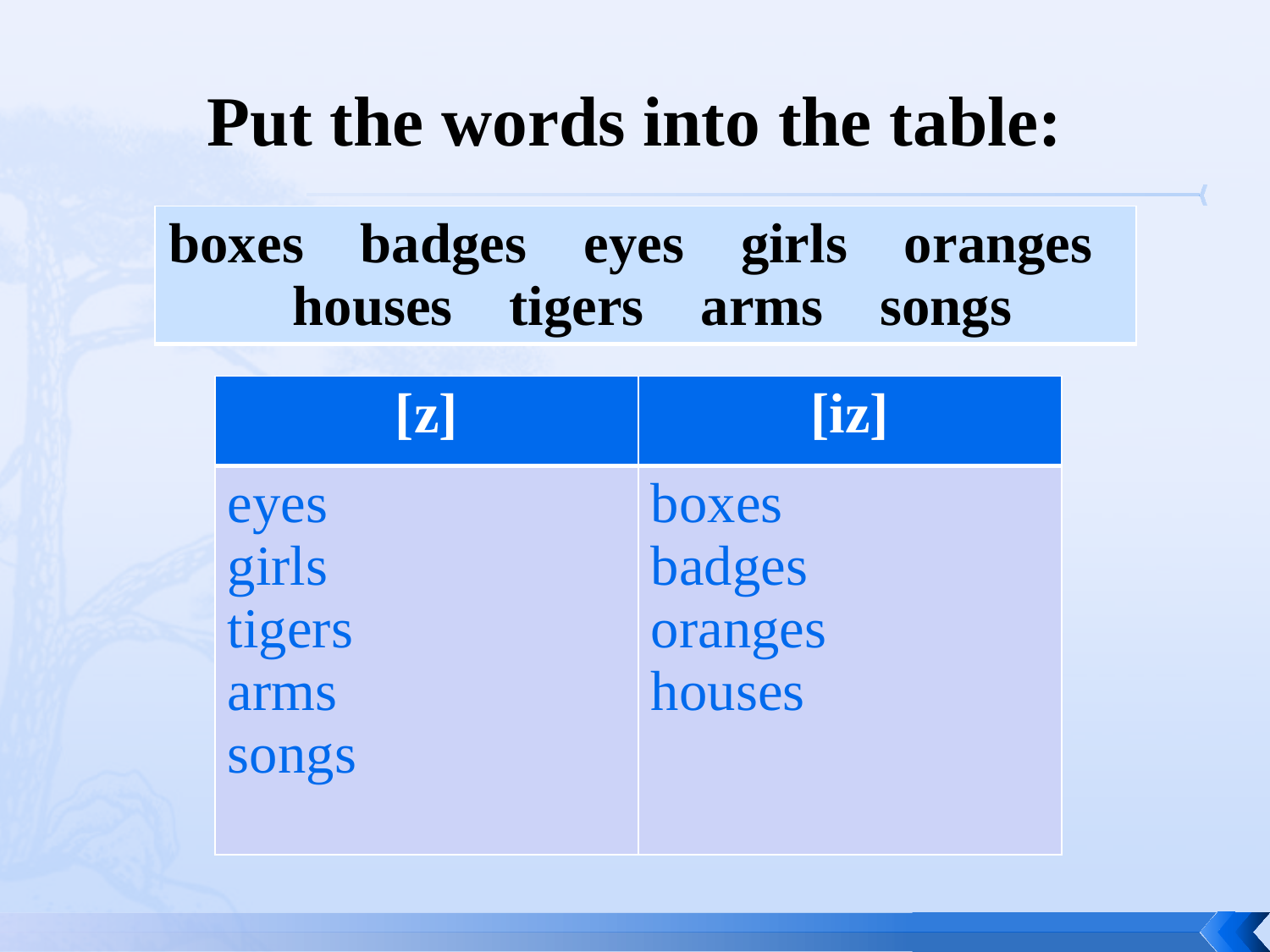

# Put the words into the table:
| boxes badges eyes girls oranges houses tigers arms songs |
| --- |
| [z] | [iz] |
| --- | --- |
| eyes girls tigers arms songs | boxes badges oranges houses |